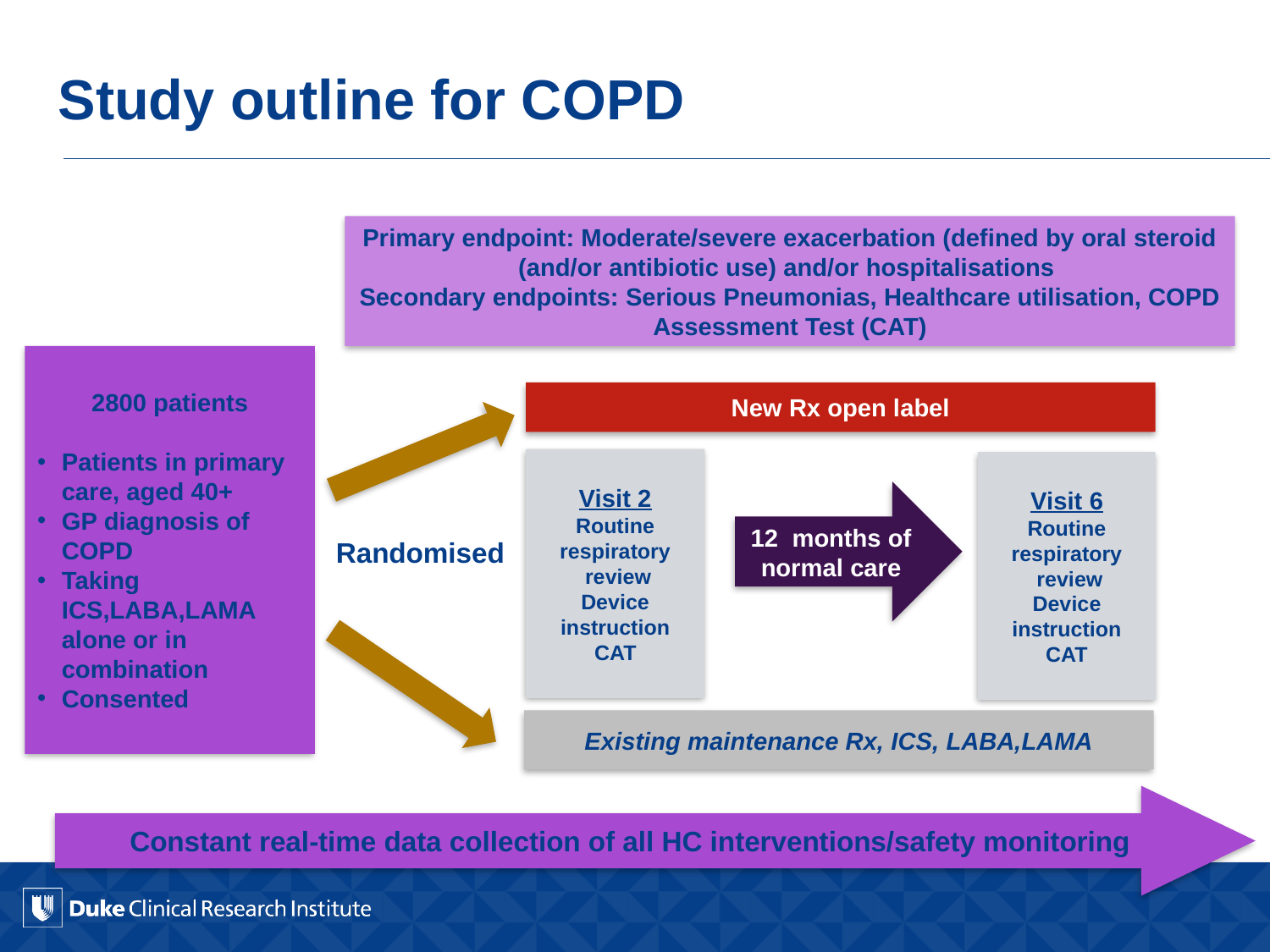

# Study outline for COPD
Primary endpoint: Moderate/severe exacerbation (defined by oral steroid (and/or antibiotic use) and/or hospitalisations
Secondary endpoints: Serious Pneumonias, Healthcare utilisation, COPD Assessment Test (CAT)
2800 patients

Patients in primary care, aged 40+
GP diagnosis of  COPD
Taking  ICS,LABA,LAMA alone or in combination
Consented
New Rx open label

Visit 2
Routine respiratory
 review
Device instruction
CAT
Visit 6
Routine respiratory
 review
Device instruction
CAT
12  months of normal care

Randomised

Existing maintenance Rx, ICS, LABA,LAMA
 Constant real-time data collection of all HC interventions/safety monitoring